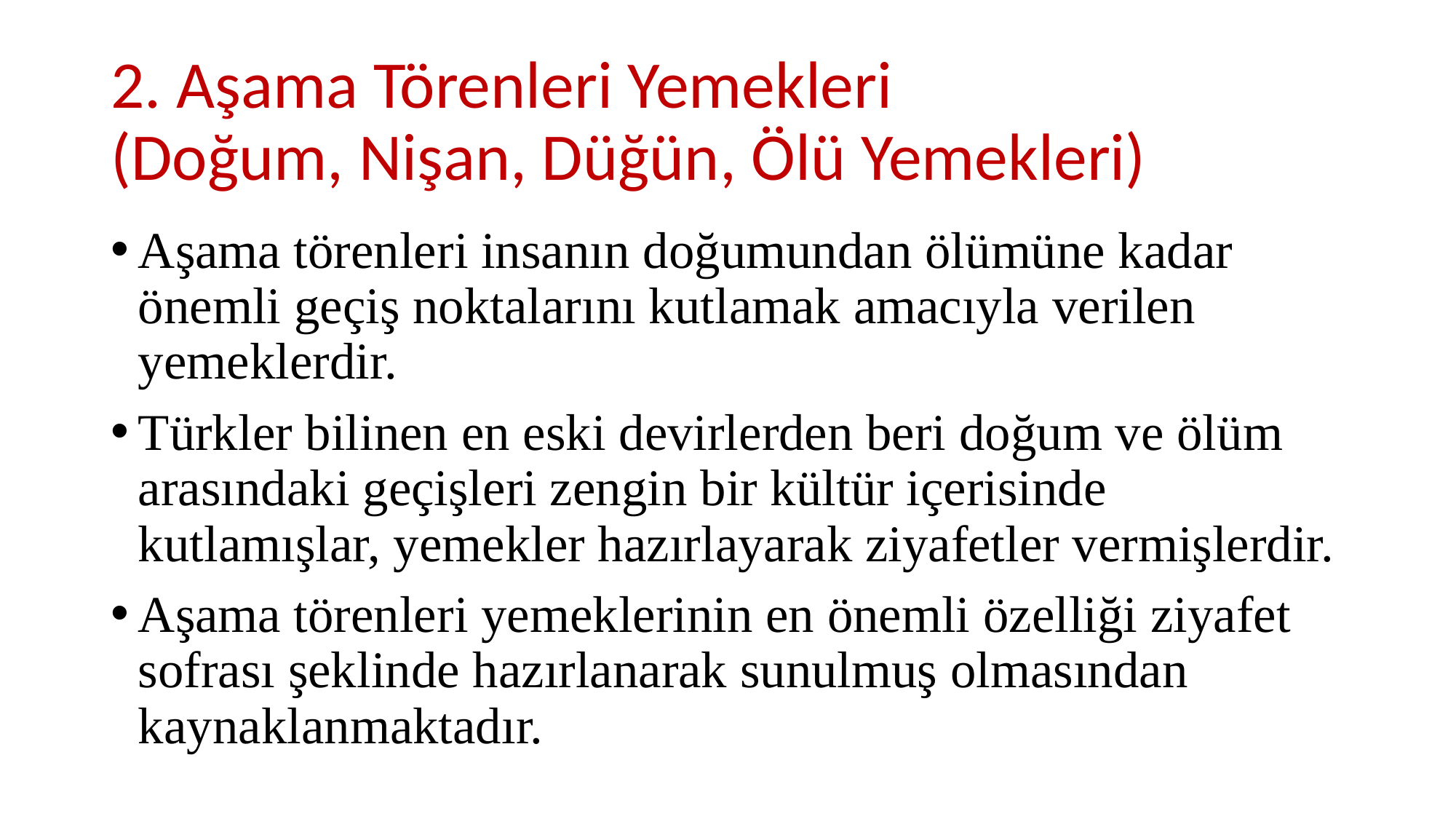

# 2. Aşama Törenleri Yemekleri (Doğum, Nişan, Düğün, Ölü Yemekleri)
Aşama törenleri insanın doğumundan ölümüne kadar önemli geçiş noktalarını kutlamak amacıyla verilen yemeklerdir.
Türkler bilinen en eski devirlerden beri doğum ve ölüm arasındaki geçişleri zengin bir kültür içerisinde kutlamışlar, yemekler hazırlayarak ziyafetler vermişlerdir.
Aşama törenleri yemeklerinin en önemli özelliği ziyafet sofrası şeklinde hazırlanarak sunulmuş olmasından kaynaklanmaktadır.